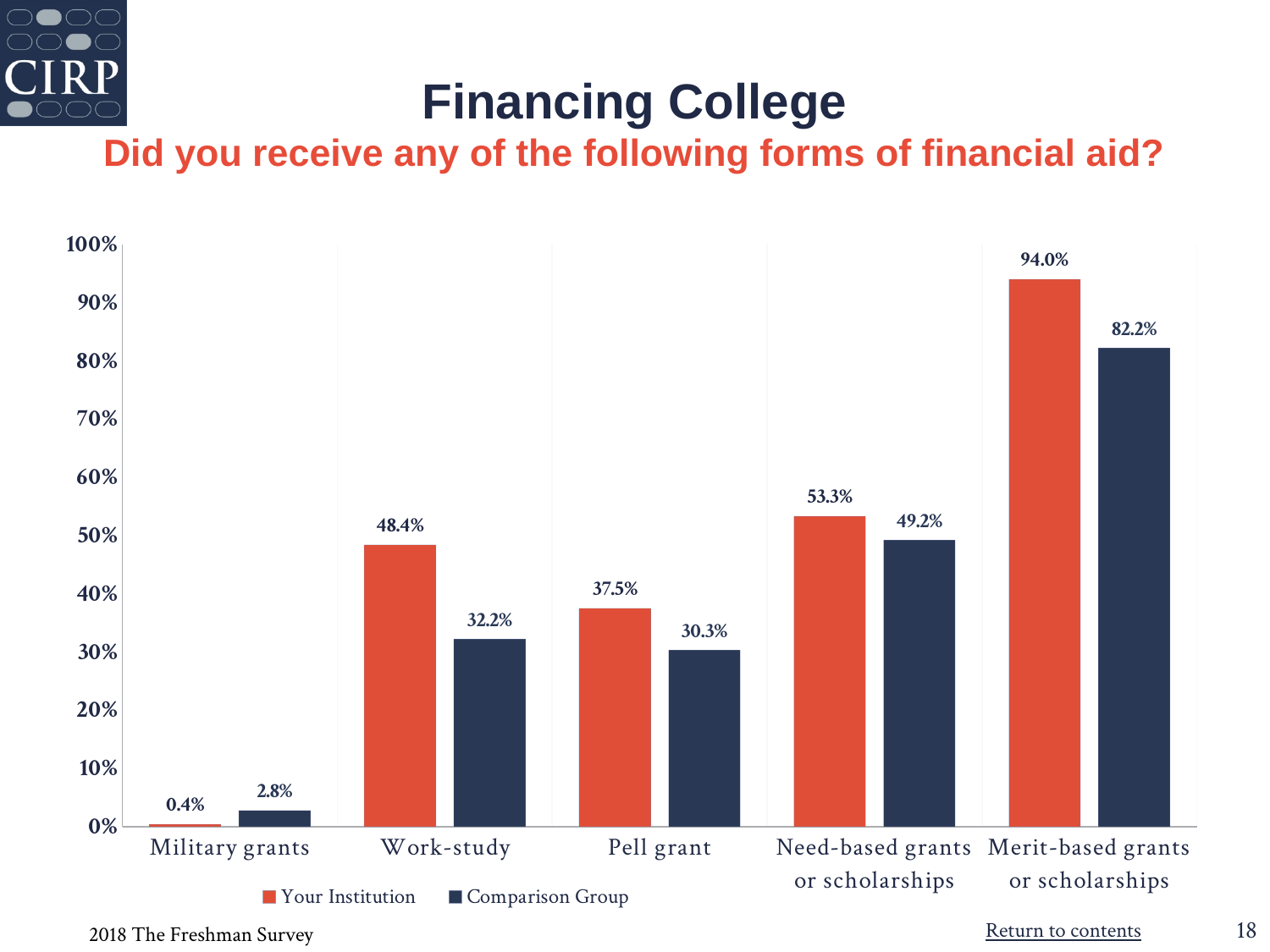

# Financing College Did you receive any of the following forms of financial aid?

### Chart

| Category | Your Institution | Comparison Group |
|---|---|---|
| Military grants | 0.004 | 0.028 |
| Work-study | 0.484 | 0.322 |
| Pell grant | 0.375 | 0.303 |
| Need-based grants or scholarships | 0.533 | 0.492 |
| Merit-based grants or scholarships | 0.94 | 0.822 |
2018 The Freshman Survey
18